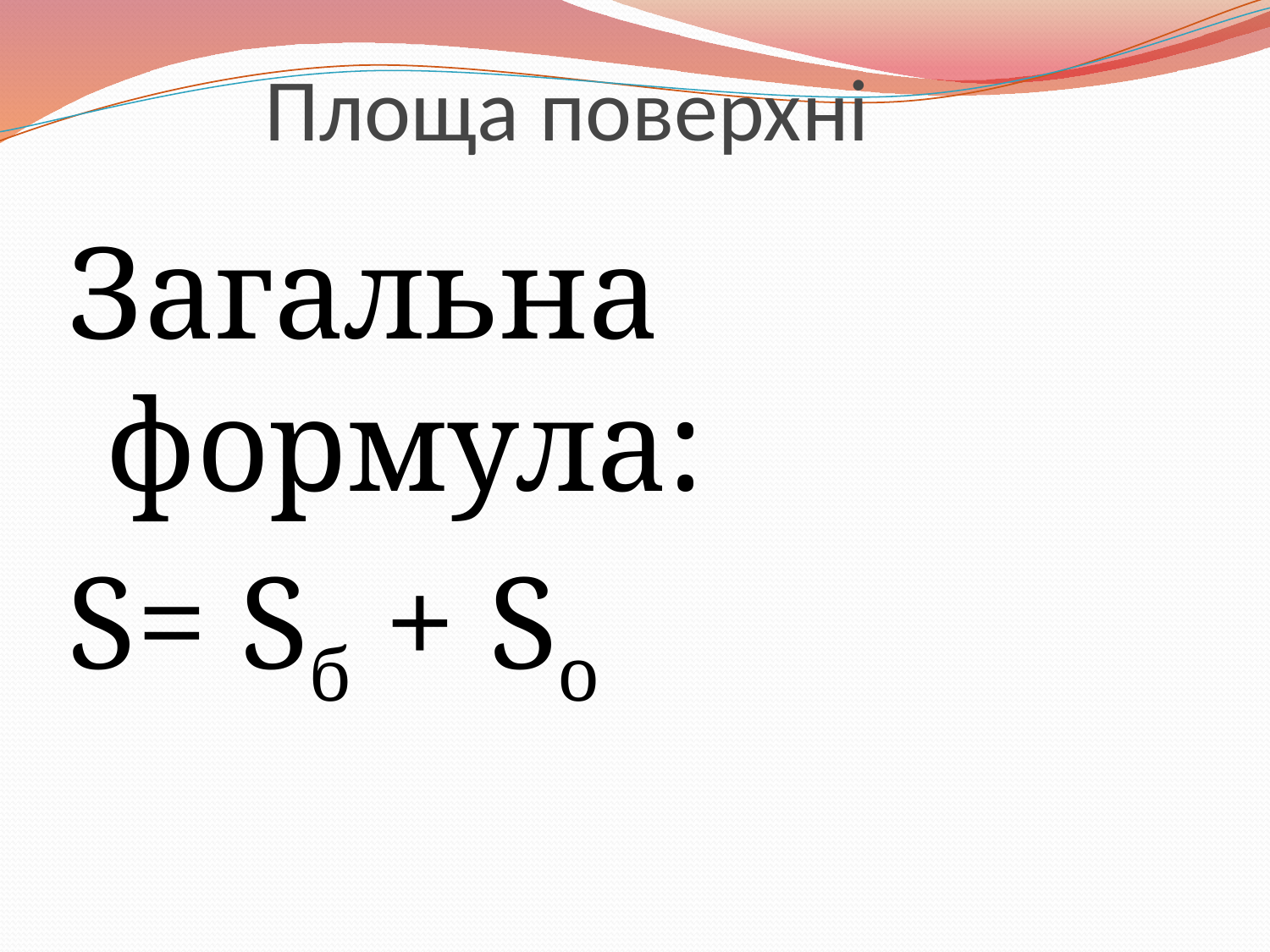

# Площа поверхні
Загальна формула:
S= Sб + So